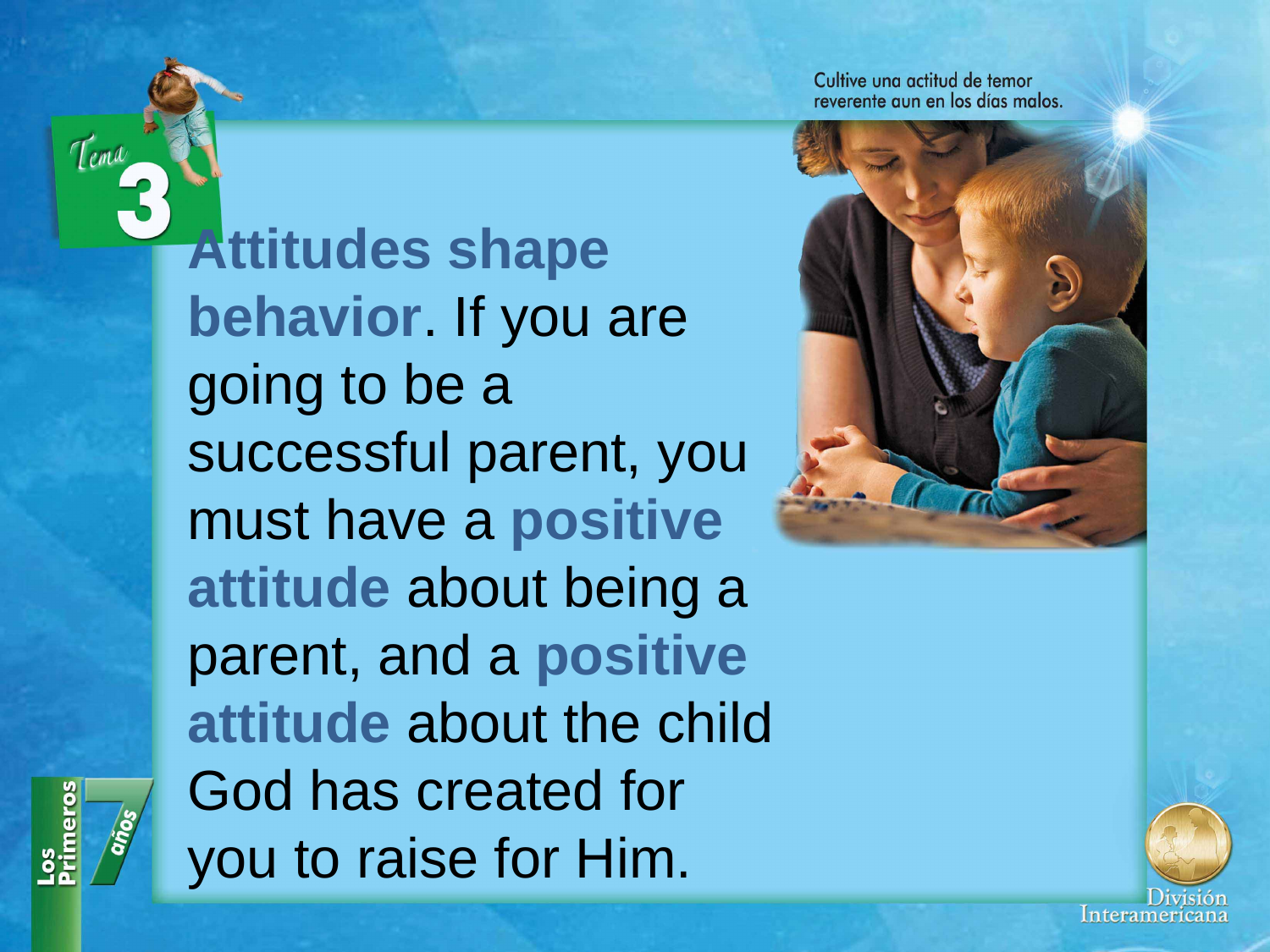

Attitudes shape behavior. If you are going to be a successful parent, you must have a positive attitude about being a parent, and a positive attitude about the child God has created for you to raise for Him.